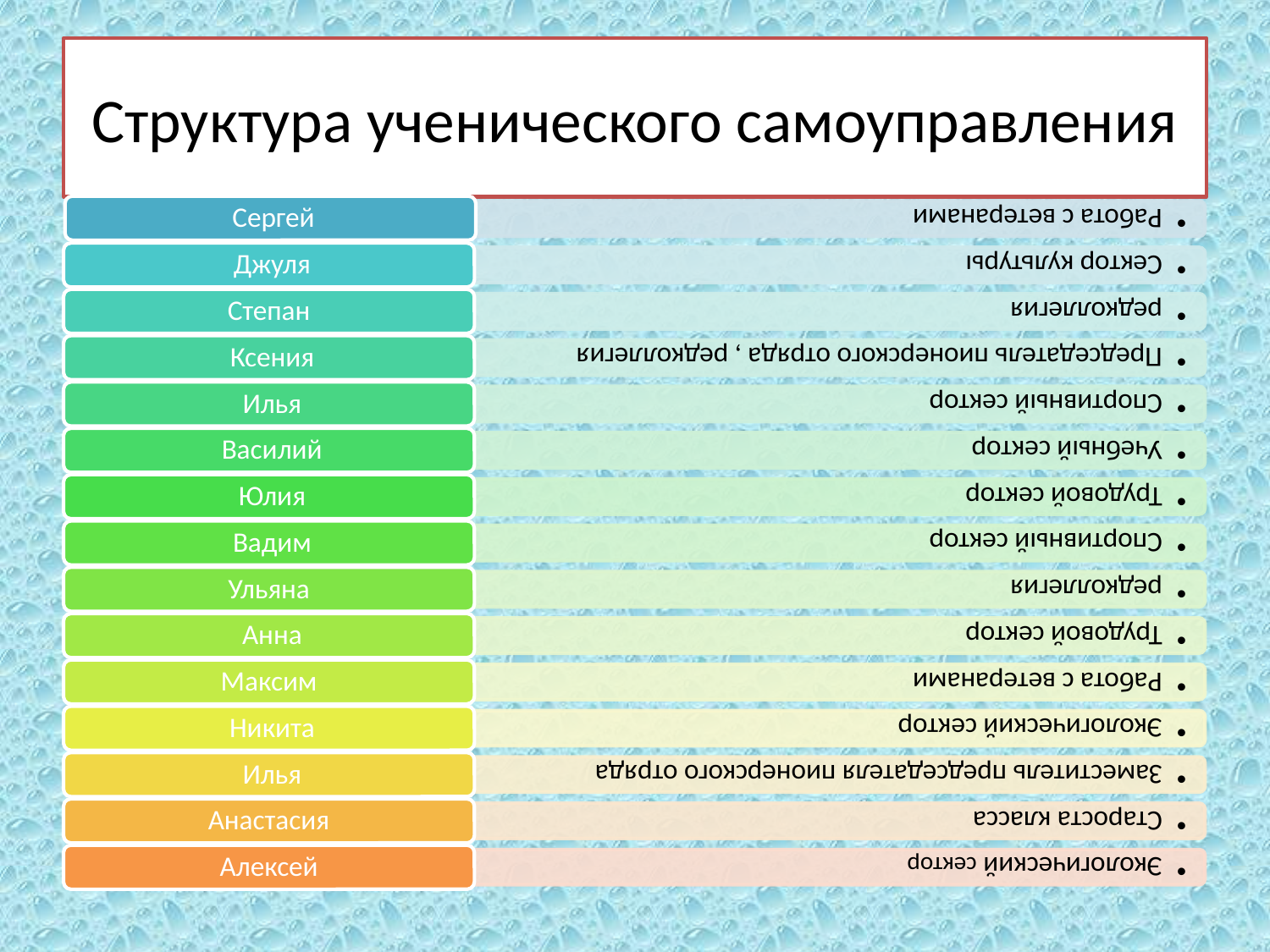

# Структура ученического самоуправления
Работа с ветеранами
 Сергей
Сектор культуры
 Джуля
редколлегия
Степан
Председатель пионерского отряда , редколлегия
 Ксения
Спортивный сектор
 Илья
Учебный сектор
 Василий
Трудовой сектор
 Юлия
Спортивный сектор
 Вадим
редколлегия
Ульяна
Трудовой сектор
 Анна
Работа с ветеранами
Максим
Экологический сектор
 Никита
Заместитель председателя пионерского отряда
 Илья
Староста класса
Анастасия
Экологический сектор
Алексей